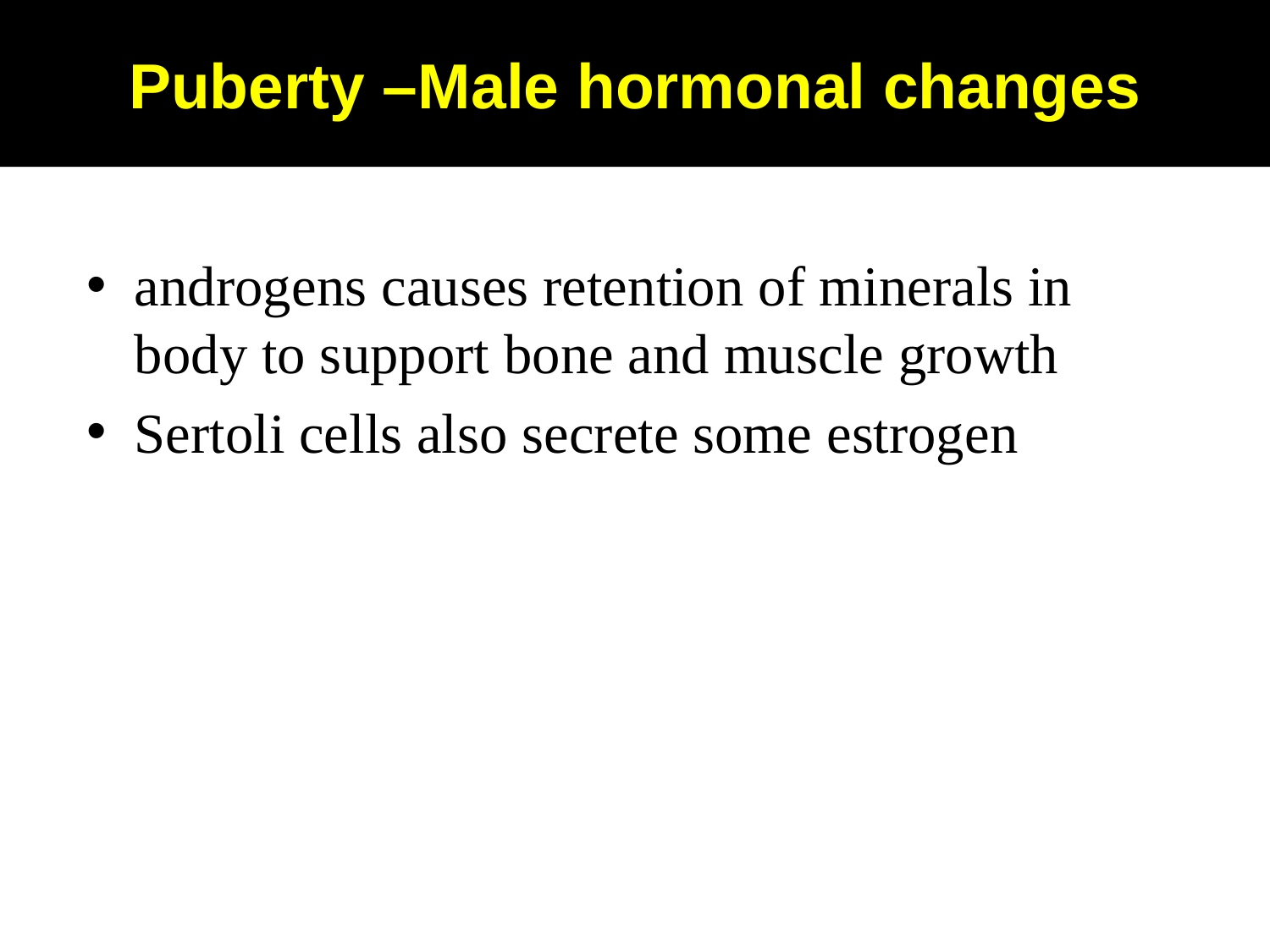

# Puberty –Male hormonal changes
androgens causes retention of minerals in body to support bone and muscle growth
Sertoli cells also secrete some estrogen